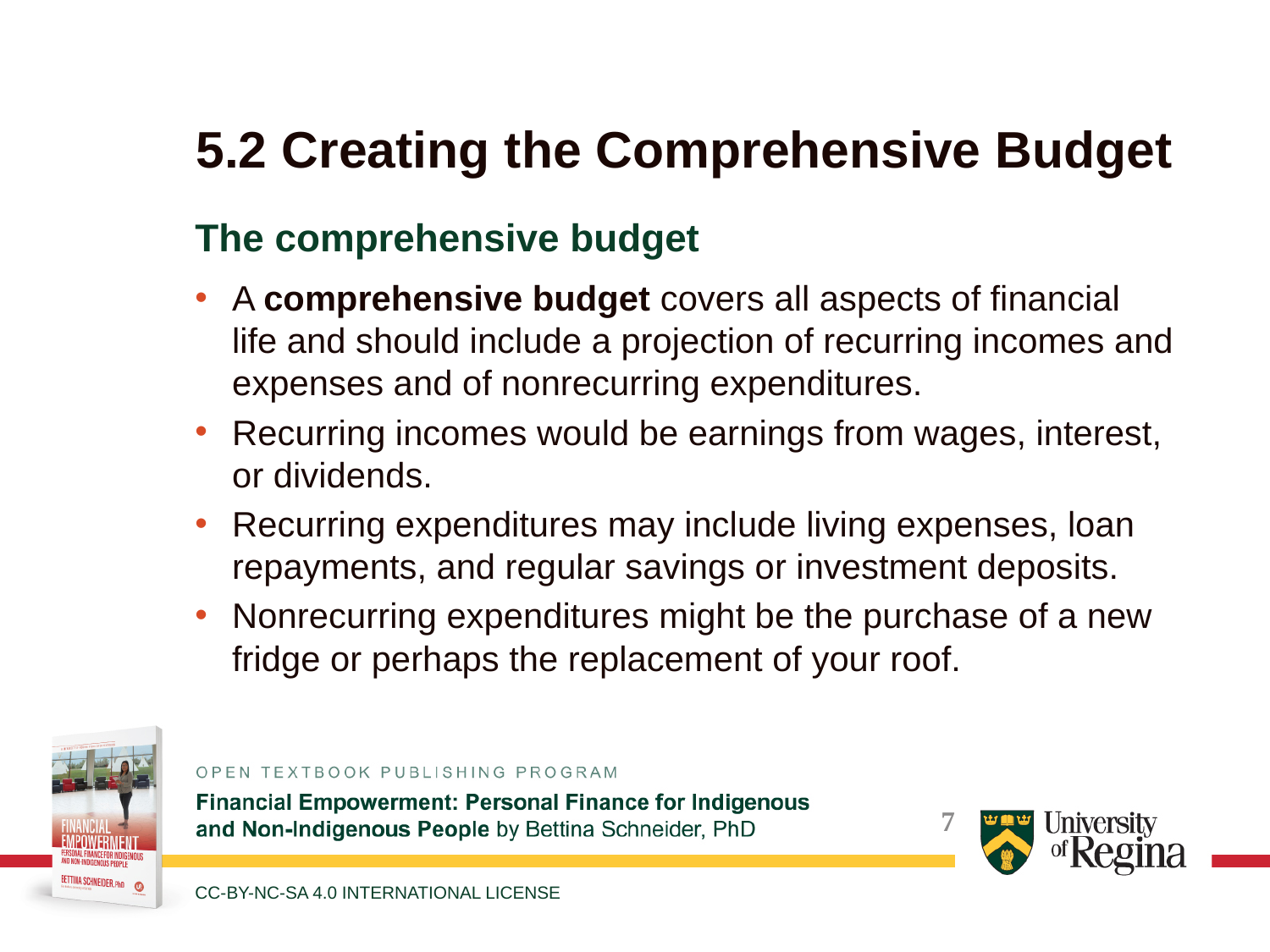

# 5.2 Creating the Comprehensive Budget
The comprehensive budget
A comprehensive budget covers all aspects of financial life and should include a projection of recurring incomes and expenses and of nonrecurring expenditures.
Recurring incomes would be earnings from wages, interest, or dividends.
Recurring expenditures may include living expenses, loan repayments, and regular savings or investment deposits.
Nonrecurring expenditures might be the purchase of a new fridge or perhaps the replacement of your roof.

CC-BY-NC-SA 4.0 INTERNATIONAL LICENSE